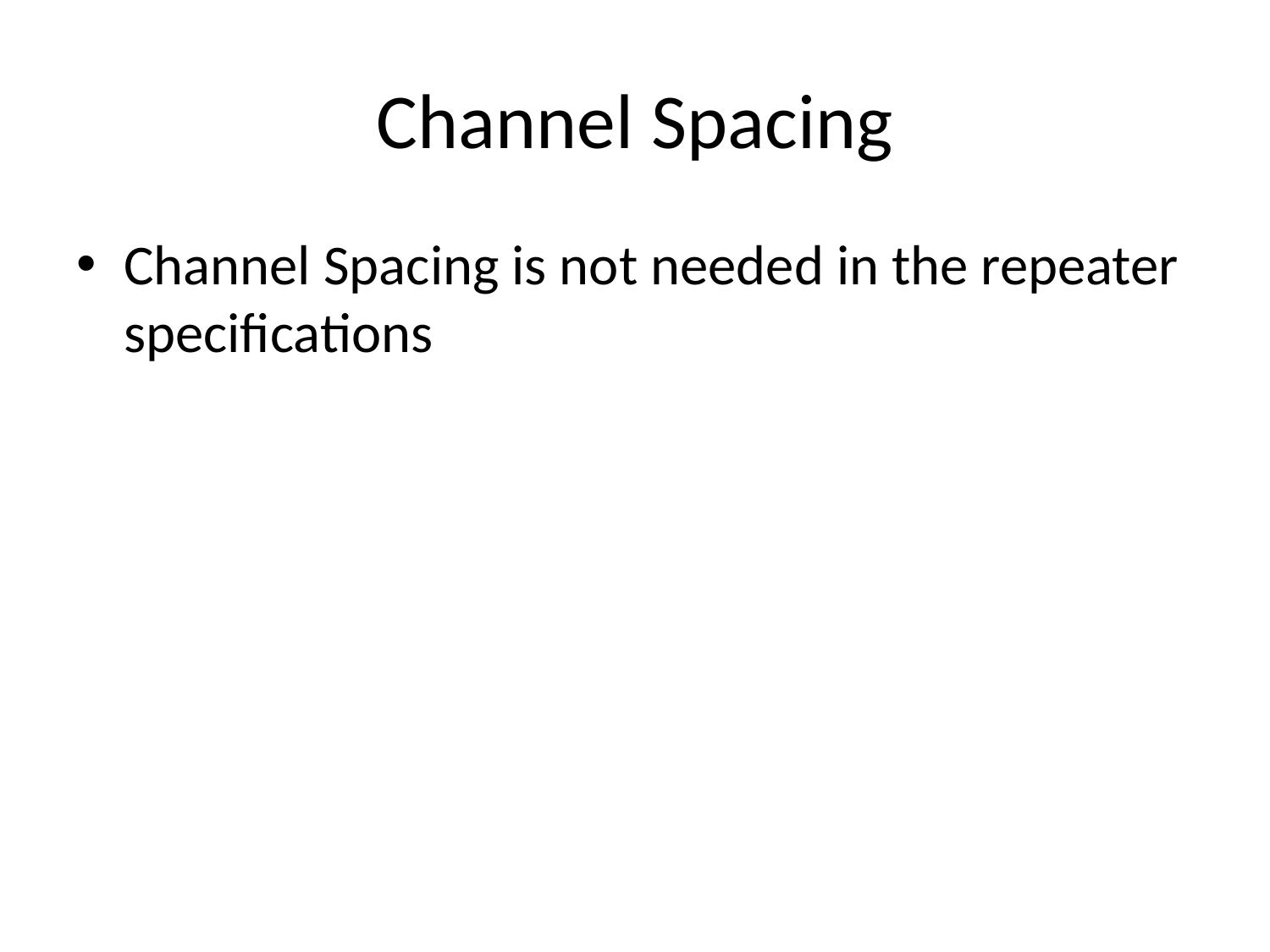

# Channel Spacing
Channel Spacing is not needed in the repeater specifications